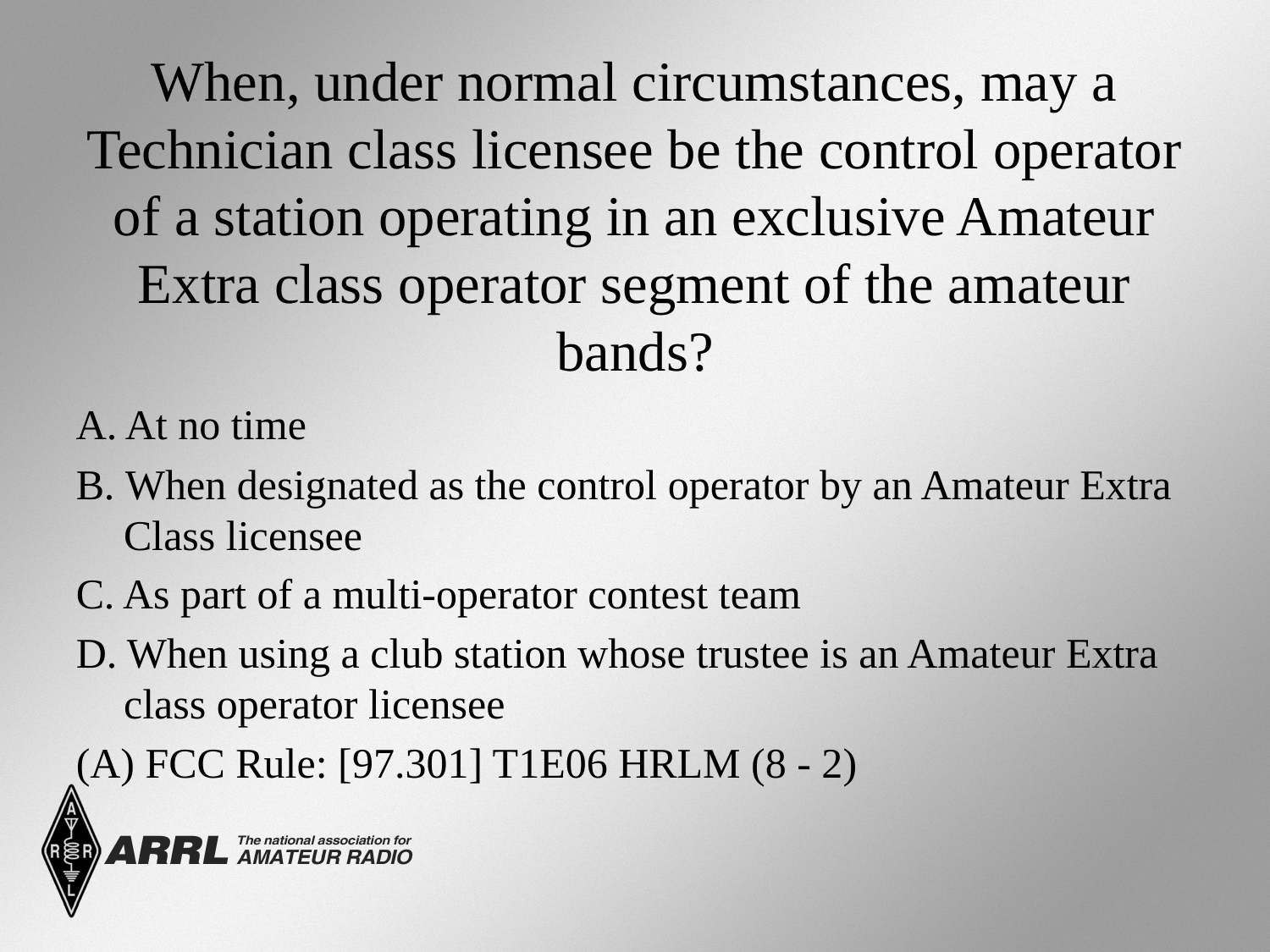

# When, under normal circumstances, may a Technician class licensee be the control operator of a station operating in an exclusive Amateur Extra class operator segment of the amateur bands?
A. At no time
B. When designated as the control operator by an Amateur Extra Class licensee
C. As part of a multi-operator contest team
D. When using a club station whose trustee is an Amateur Extra class operator licensee
(A) FCC Rule: [97.301] T1E06 HRLM (8 - 2)